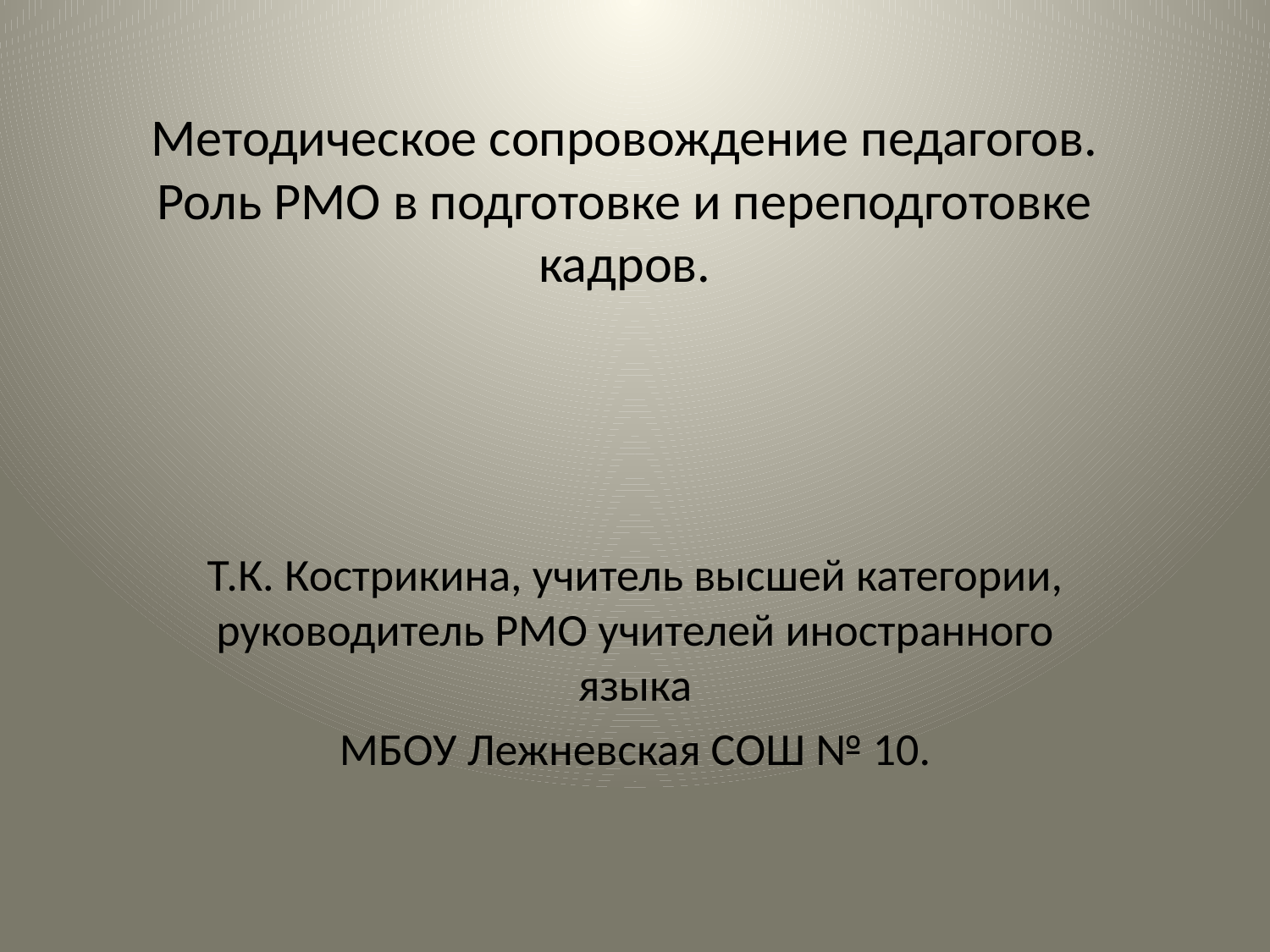

# Методическое сопровождение педагогов. Роль РМО в подготовке и переподготовке кадров.
Т.К. Кострикина, учитель высшей категории, руководитель РМО учителей иностранного языка
МБОУ Лежневская СОШ № 10.